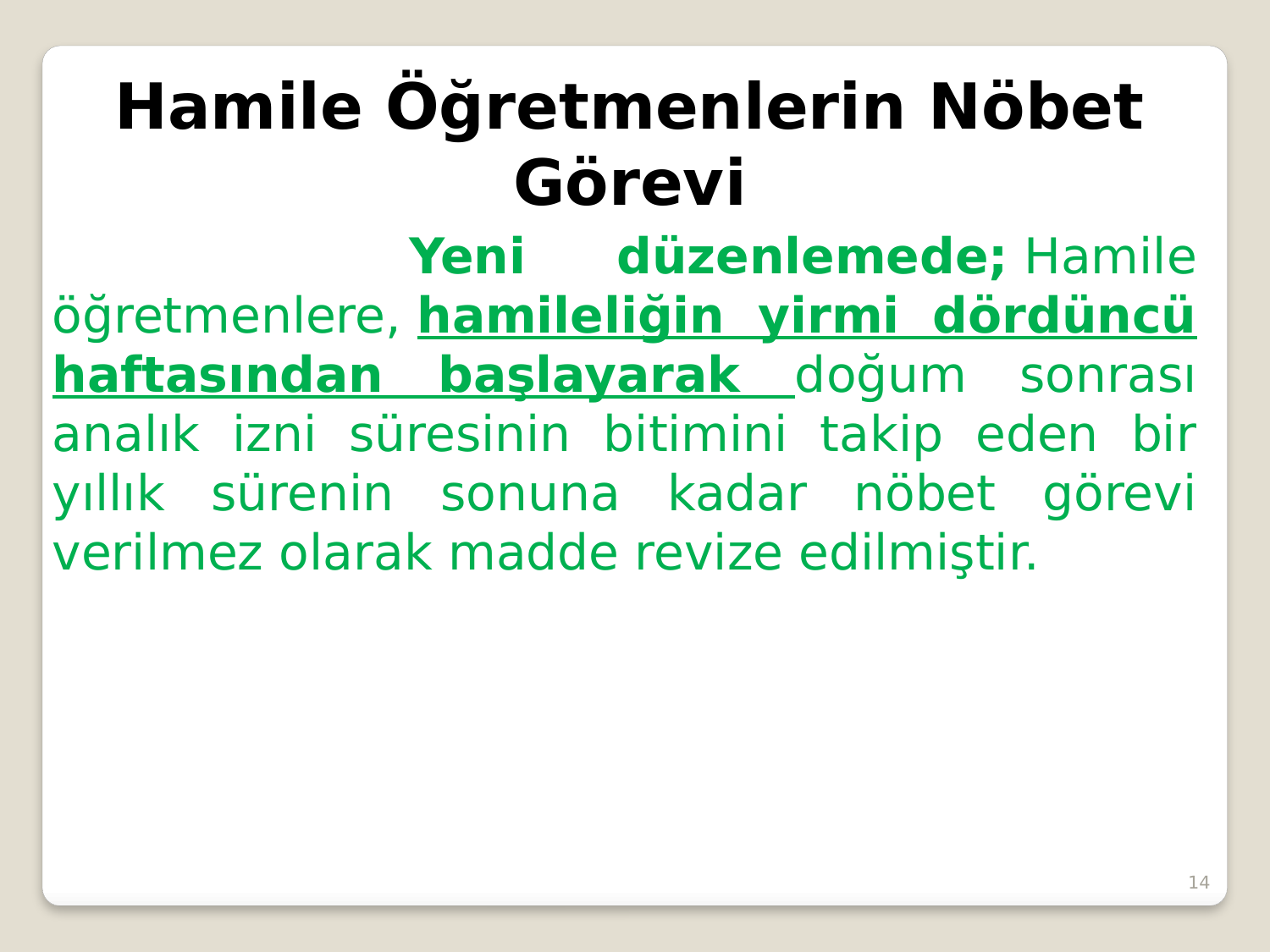

Hamile Öğretmenlerin Nöbet Görevi

    Yeni düzenlemede; Hamile öğretmenlere, hamileliğin yirmi dördüncü haftasından başlayarak doğum sonrası analık izni süresinin bitimini takip eden bir yıllık sürenin sonuna kadar nöbet görevi verilmez olarak madde revize edilmiştir.
14